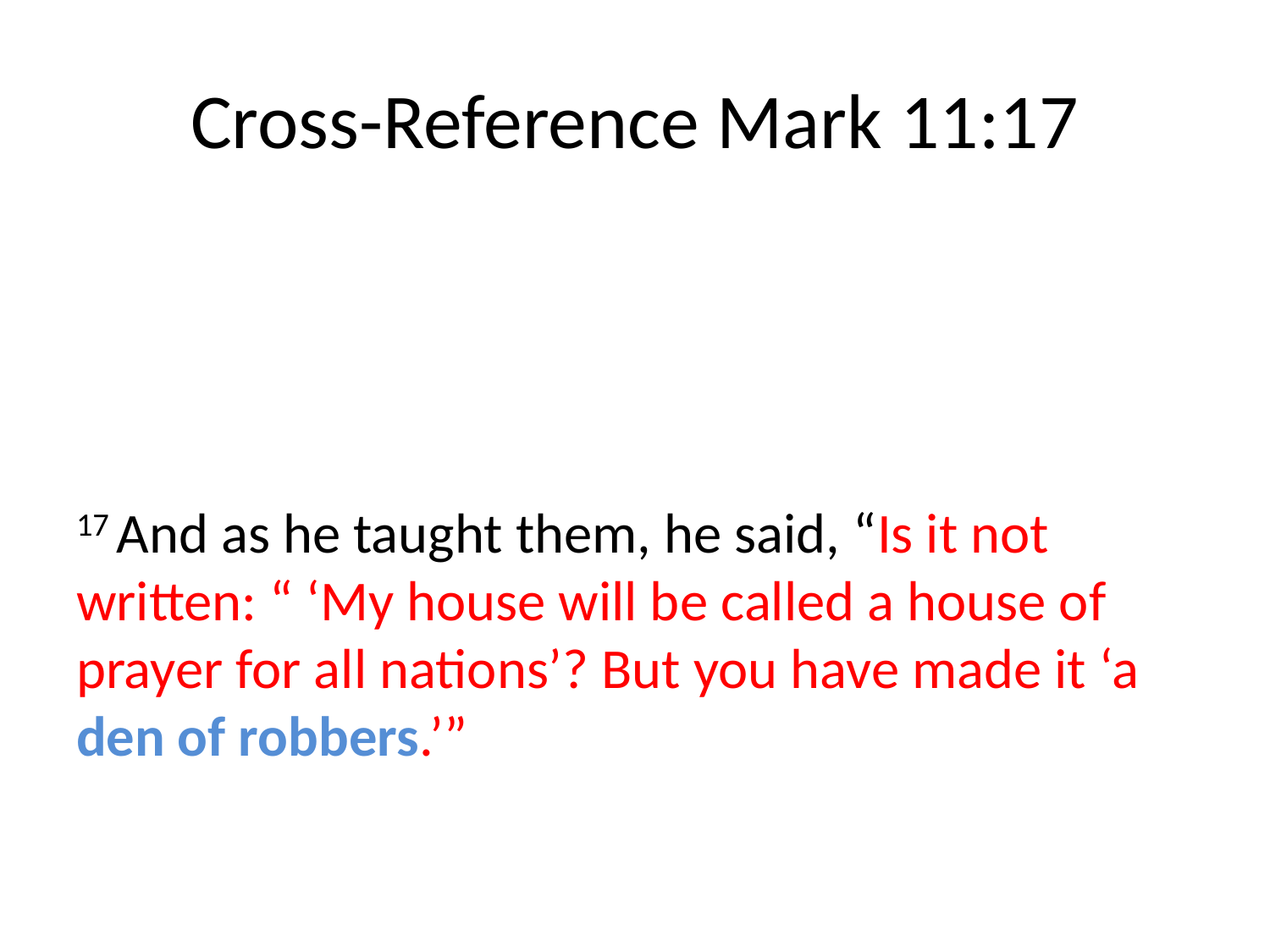

# Cross-Reference Mark 11:17

17 And as he taught them, he said, “Is it not written: “ ‘My house will be called a house of prayer for all nations’? But you have made it ‘a den of robbers.’”